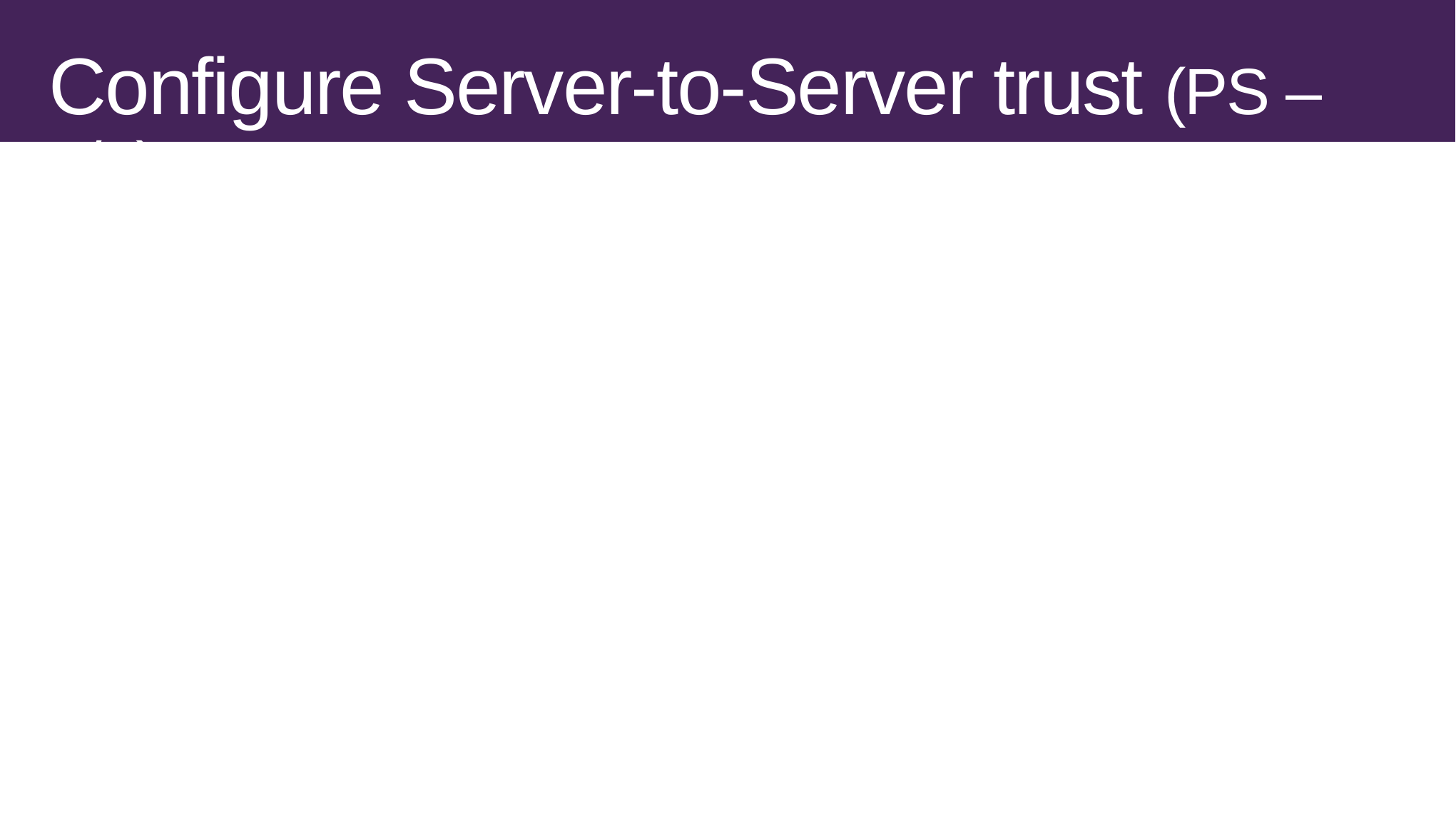

# Configure Server-to-Server trust (PS – 3/3)

# Register SharePoint Online application principal object ID on-premises
$spoappprincipalID = (Get-MsolServicePrincipal -ServicePrincipalName $spoappid).ObjectID
$sponameidentifier = "$spoappprincipalID@$spocontextID"
$appPrincipal = Register-SPAppPrincipal -site $site.rootweb -nameIdentifier $sponameidentifier -displayName "SharePoint Online"

# Validate on-premises App Principal for SharePoint Online
Get-SPAppPrincipal -site $site.rootweb -NameIdentifier $sponameidentifier | format-table -autosize -wrap
$appPrincipal |fl

# Set the on-premises SharePoint authentication realm to the context ID of Office 365 tenancy
Set-SPAuthenticationRealm -realm $spocontextID

# Validate the step
$spocontextID
Get-SPAuthenticationRealm

# Configure an on-premises proxy for Azure AD, which will become a trusted token issuer for the on-premises farm
New-SPAzureAccessControlServiceApplicationProxy -Name "ACS" -MetadataServiceEndpointUri $metadataEndpoint -DefaultProxyGroup
New-SPTrustedSecurityTokenIssuer -MetadataEndpoint $metadataEndpoint -IsTrustBroker:$true -Name "ACS"

# Fix SharePoint on-premises (if on-prem April 2014 CU or later) - See: http://support.microsoft.com/kb/3000380
$config = Get-SPSecurityTokenServiceConfig
$config.AuthenticationPipelineClaimMappingRules.AddIdentityProviderNameMappingRule("OrgId Rule",
    [Microsoft.SharePoint.Administration.Claims.SPIdentityProviderTypes]::Forms, "membership", "urn:federation:microsoftonline")
$config.Update()